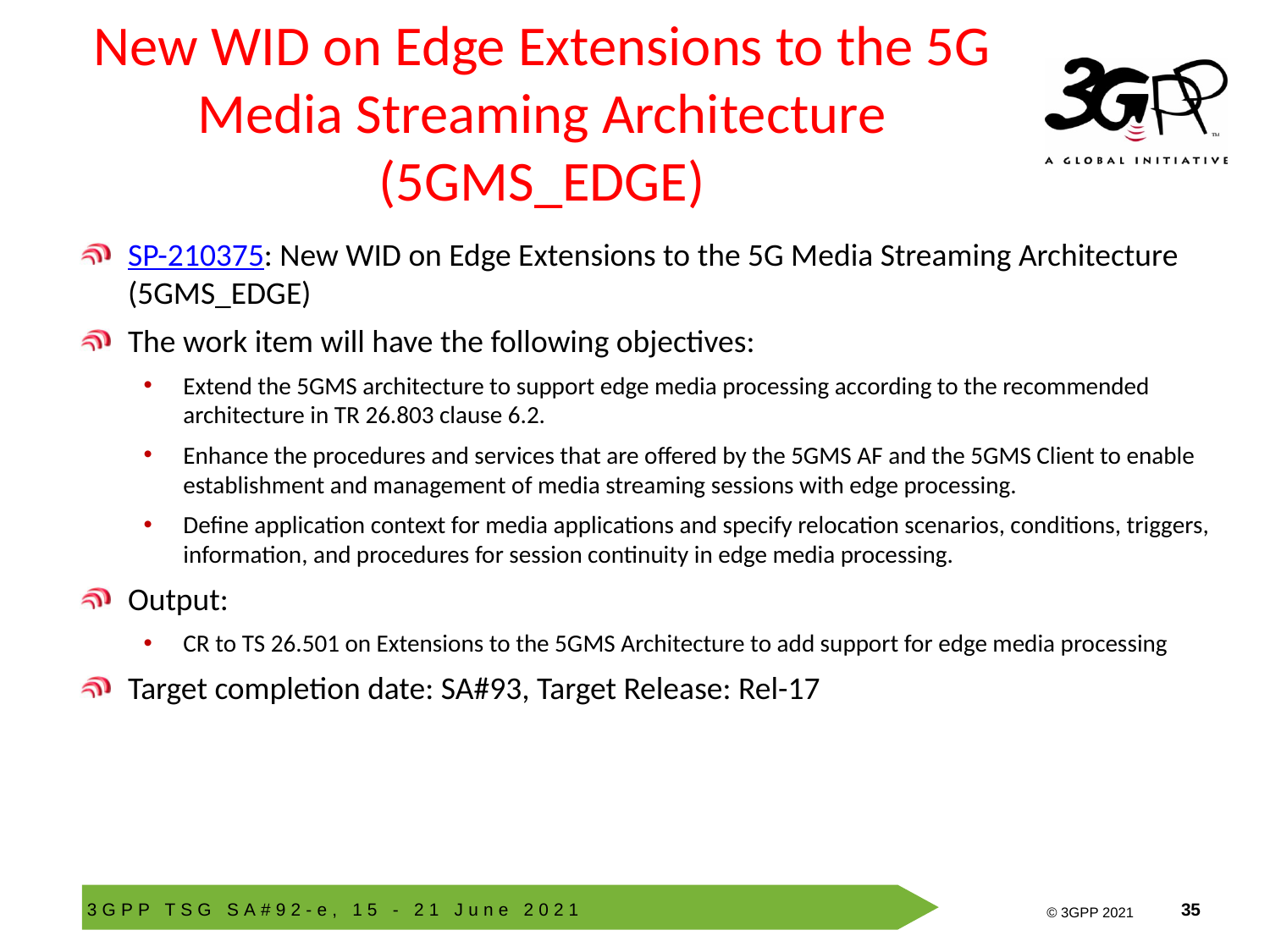

# New WID on Edge Extensions to the 5G Media Streaming Architecture (5GMS_EDGE)

SP-210375: New WID on Edge Extensions to the 5G Media Streaming Architecture (5GMS_EDGE)
The work item will have the following objectives:
Extend the 5GMS architecture to support edge media processing according to the recommended architecture in TR 26.803 clause 6.2.
Enhance the procedures and services that are offered by the 5GMS AF and the 5GMS Client to enable establishment and management of media streaming sessions with edge processing.
Define application context for media applications and specify relocation scenarios, conditions, triggers, information, and procedures for session continuity in edge media processing.
Output:
CR to TS 26.501 on Extensions to the 5GMS Architecture to add support for edge media processing
Target completion date: SA#93, Target Release: Rel-17